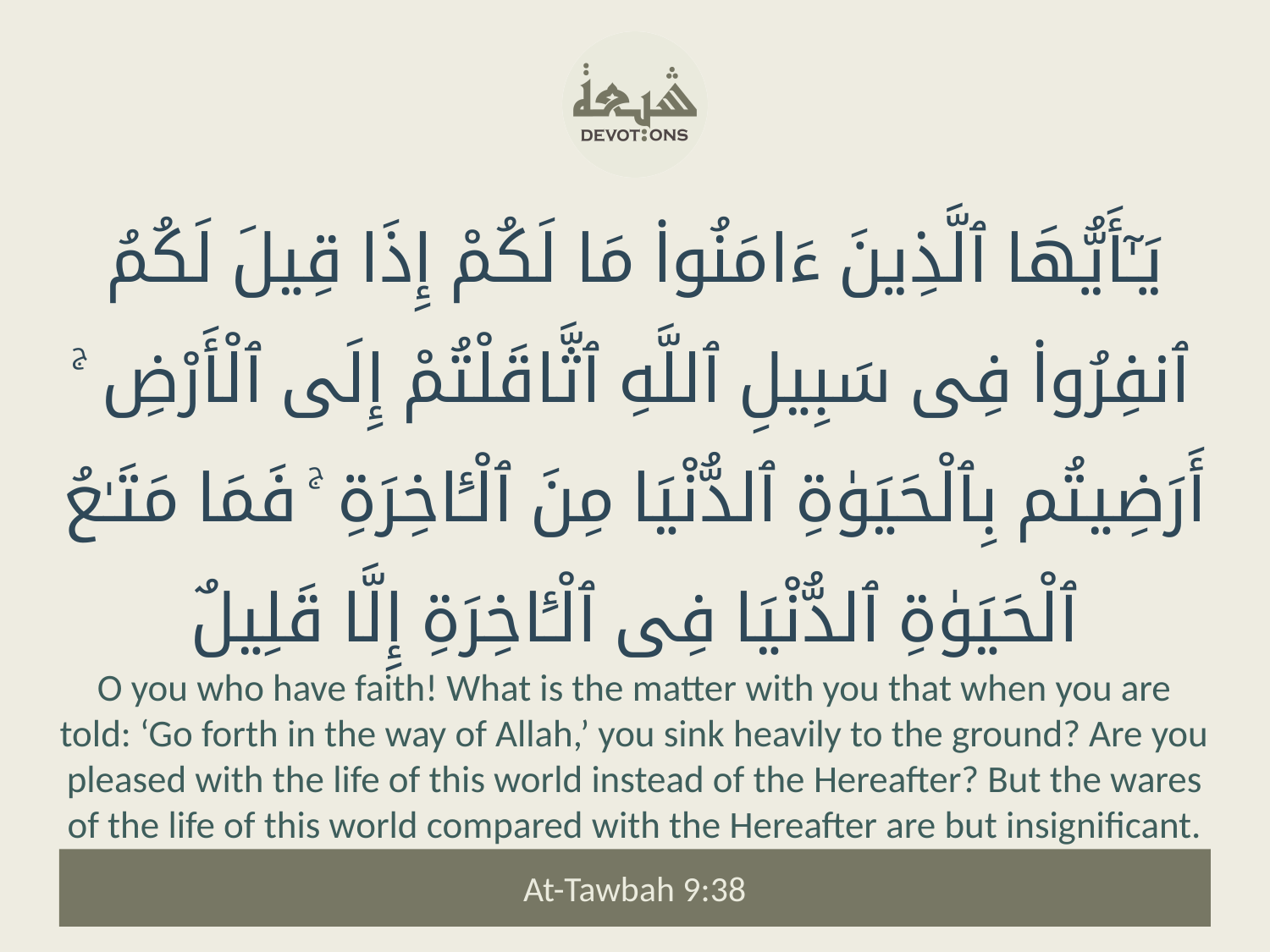

يَـٰٓأَيُّهَا ٱلَّذِينَ ءَامَنُوا۟ مَا لَكُمْ إِذَا قِيلَ لَكُمُ ٱنفِرُوا۟ فِى سَبِيلِ ٱللَّهِ ٱثَّاقَلْتُمْ إِلَى ٱلْأَرْضِ ۚ أَرَضِيتُم بِٱلْحَيَوٰةِ ٱلدُّنْيَا مِنَ ٱلْـَٔاخِرَةِ ۚ فَمَا مَتَـٰعُ ٱلْحَيَوٰةِ ٱلدُّنْيَا فِى ٱلْـَٔاخِرَةِ إِلَّا قَلِيلٌ
O you who have faith! What is the matter with you that when you are told: ‘Go forth in the way of Allah,’ you sink heavily to the ground? Are you pleased with the life of this world instead of the Hereafter? But the wares of the life of this world compared with the Hereafter are but insignificant.
At-Tawbah 9:38